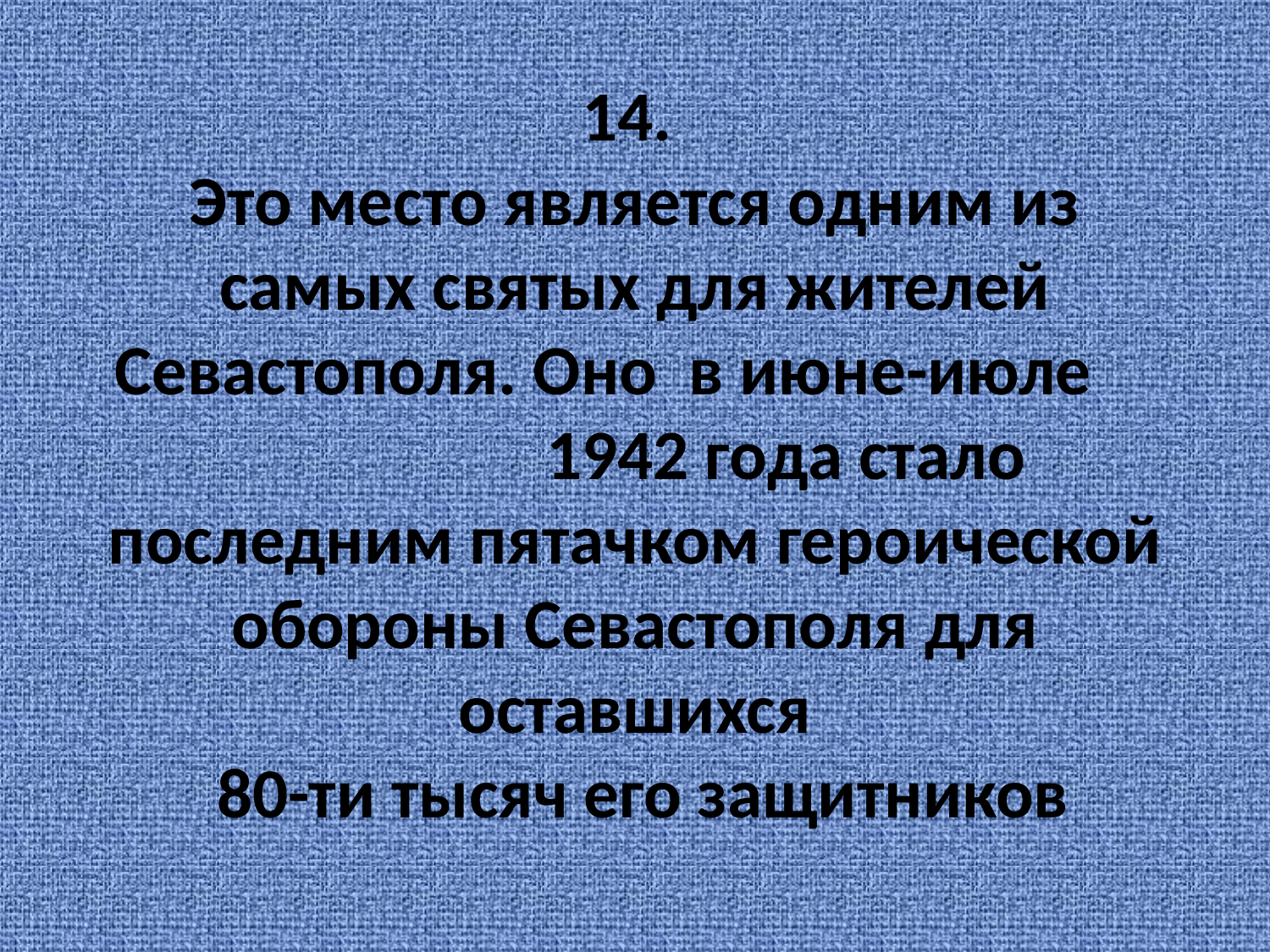

# 14. Это место является одним из самых святых для жителей Севастополя. Оно  в июне-июле                        1942 года стало последним пятачком героической обороны Севастополя для оставшихся 80-ти тысяч его защитников